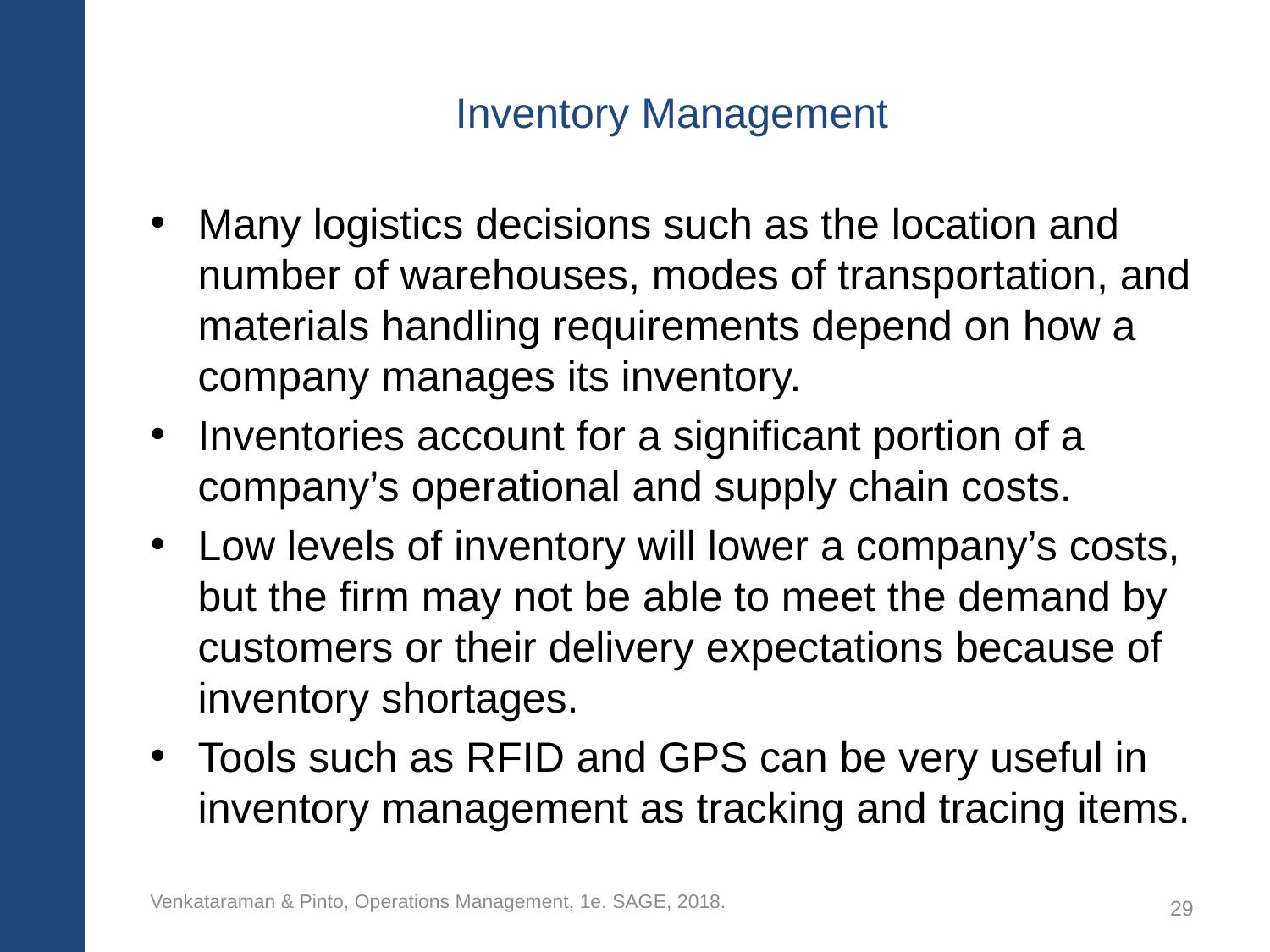

# Inventory Management
Many logistics decisions such as the location and number of warehouses, modes of transportation, and materials handling requirements depend on how a company manages its inventory.
Inventories account for a significant portion of a company’s operational and supply chain costs.
Low levels of inventory will lower a company’s costs, but the firm may not be able to meet the demand by customers or their delivery expectations because of inventory shortages.
Tools such as RFID and GPS can be very useful in inventory management as tracking and tracing items.
Venkataraman & Pinto, Operations Management, 1e. SAGE, 2018.
29